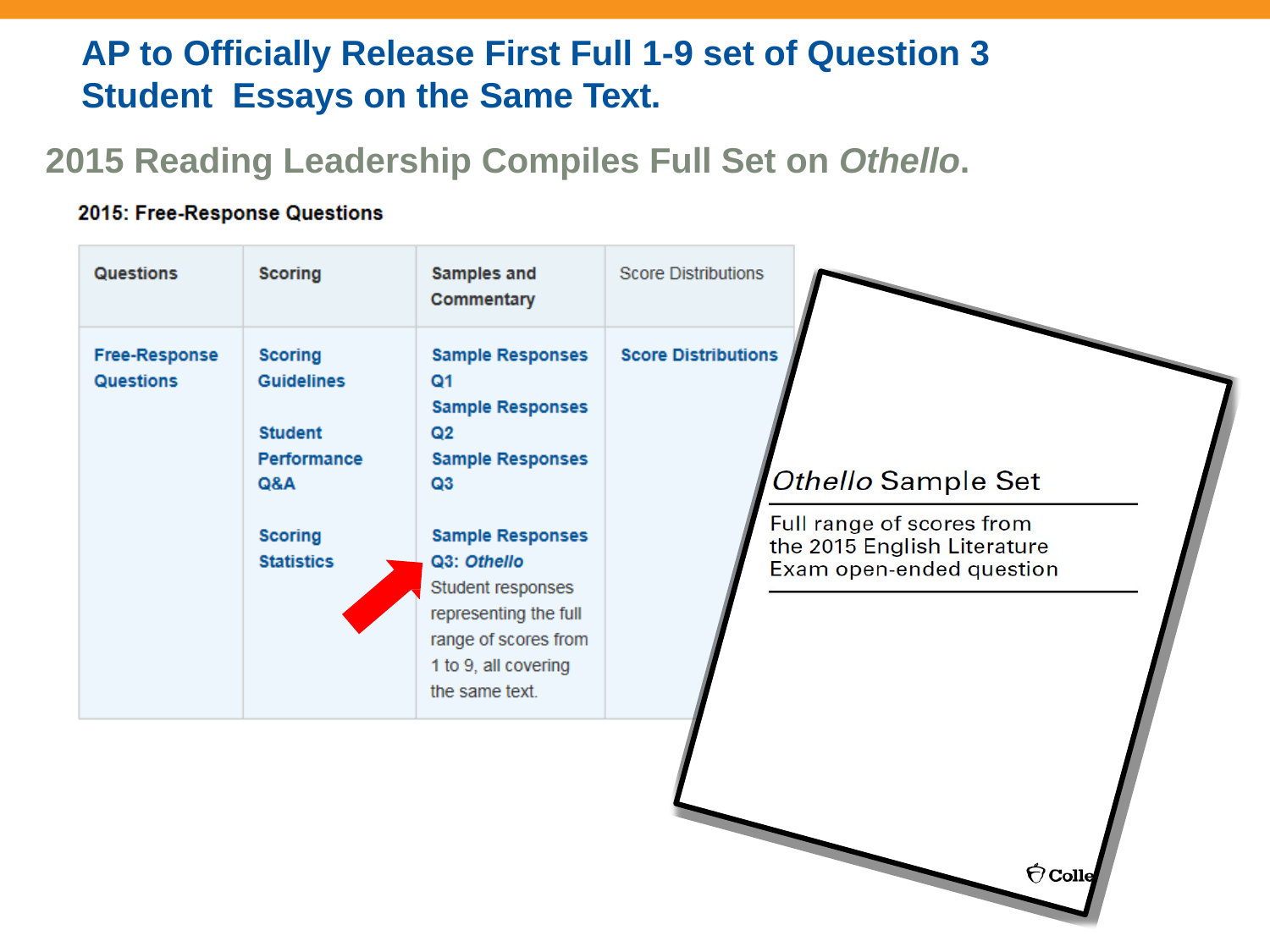

AP to Officially Release First Full 1-9 set of Question 3 Student  Essays on the Same Text.
2015 Reading Leadership Compiles Full Set on Othello.